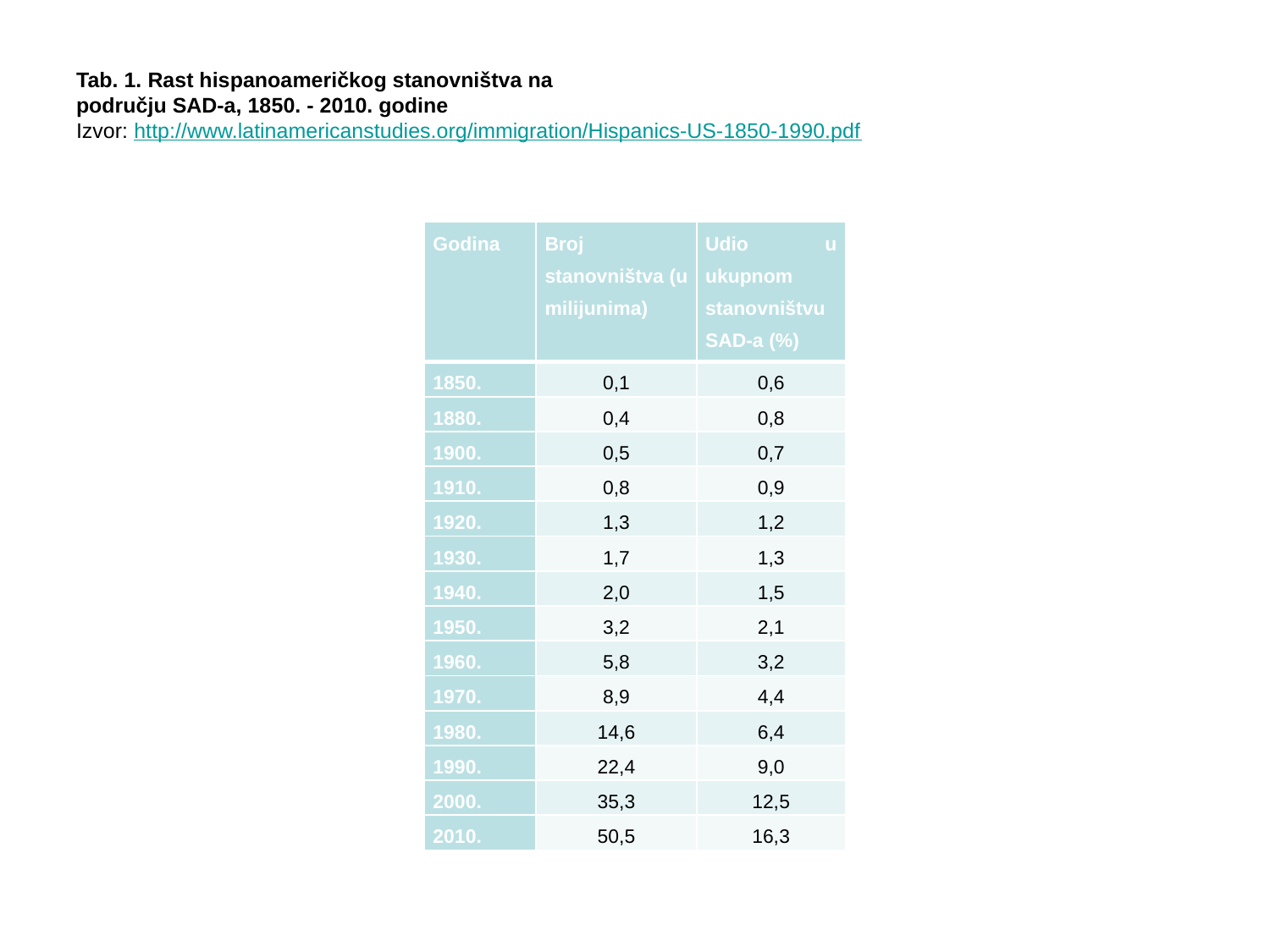

# Tab. 1. Rast hispanoameričkog stanovništva na području SAD-a, 1850. - 2010. godine Izvor: http://www.latinamericanstudies.org/immigration/Hispanics-US-1850-1990.pdf
| Godina | Broj stanovništva (u milijunima) | Udio u ukupnom stanovništvu SAD-a (%) |
| --- | --- | --- |
| 1850. | 0,1 | 0,6 |
| 1880. | 0,4 | 0,8 |
| 1900. | 0,5 | 0,7 |
| 1910. | 0,8 | 0,9 |
| 1920. | 1,3 | 1,2 |
| 1930. | 1,7 | 1,3 |
| 1940. | 2,0 | 1,5 |
| 1950. | 3,2 | 2,1 |
| 1960. | 5,8 | 3,2 |
| 1970. | 8,9 | 4,4 |
| 1980. | 14,6 | 6,4 |
| 1990. | 22,4 | 9,0 |
| 2000. | 35,3 | 12,5 |
| 2010. | 50,5 | 16,3 |